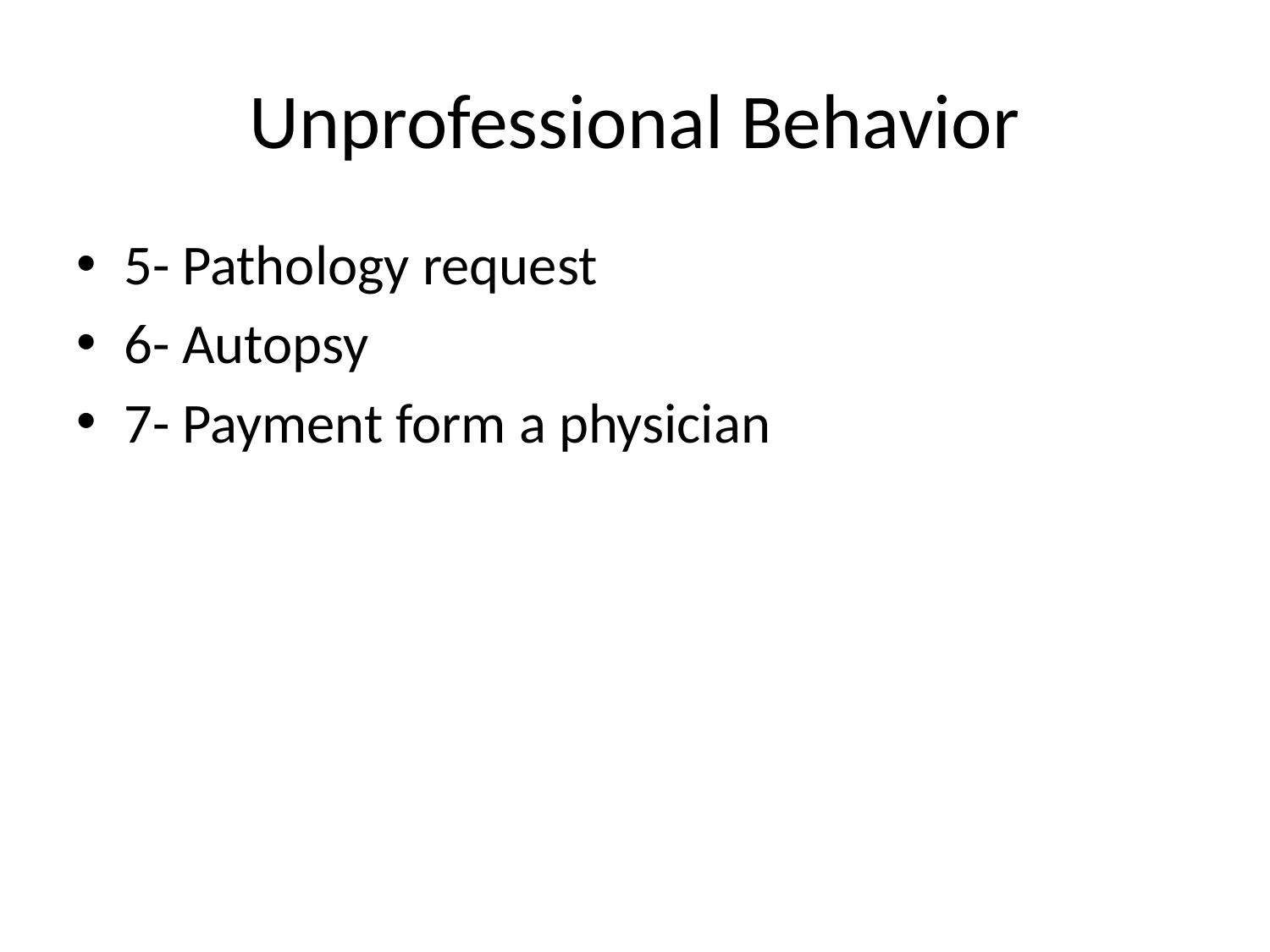

# Unprofessional Behavior
5- Pathology request
6- Autopsy
7- Payment form a physician